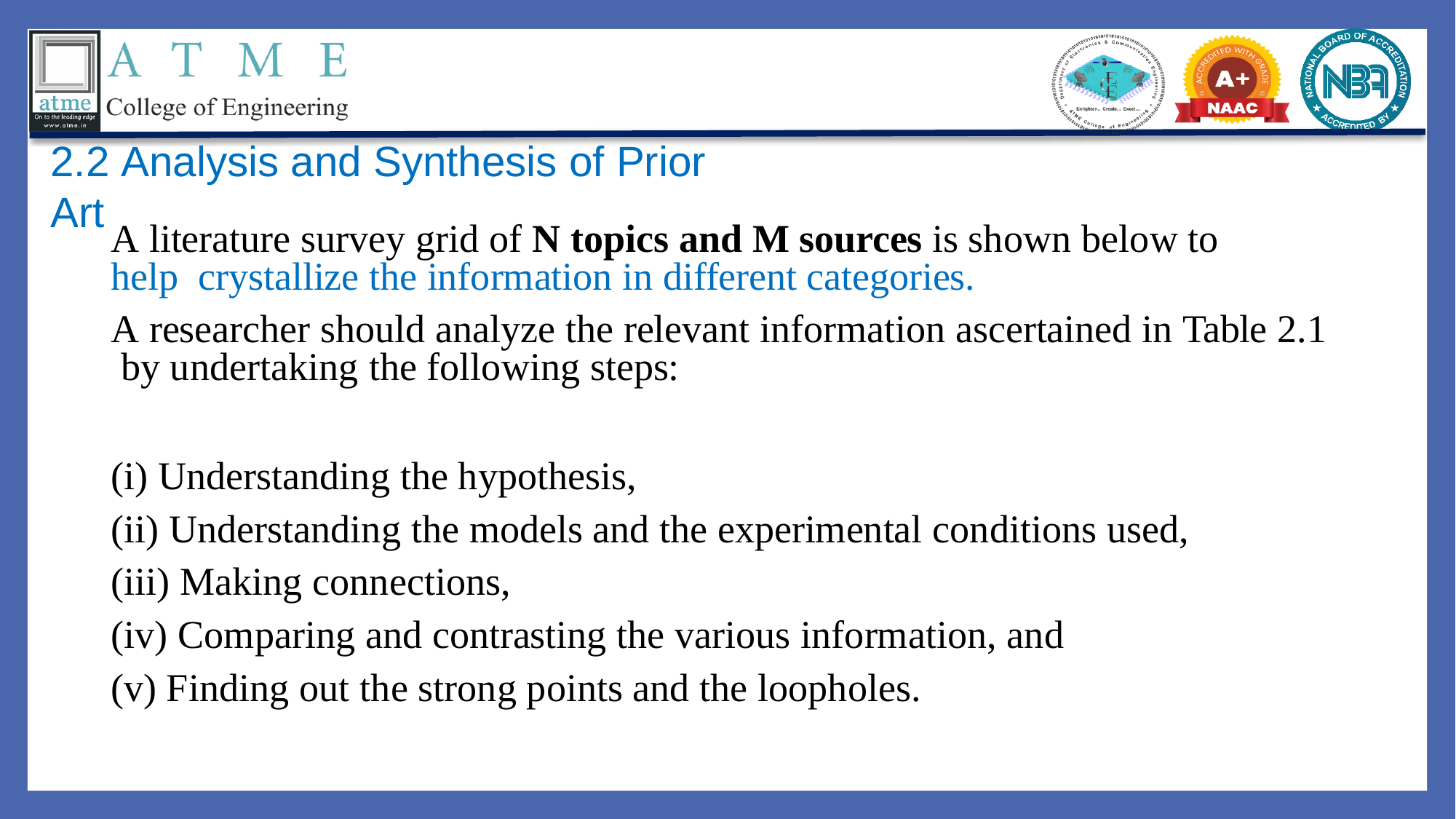

2.2 Analysis and Synthesis of Prior Art
A literature survey grid of N topics and M sources is shown below to help  crystallize the information in different categories.
A researcher should analyze the relevant information ascertained in Table 2.1  by undertaking the following steps:

Understanding the hypothesis,
Understanding the models and the experimental conditions used,
Making connections,
Comparing and contrasting the various information, and
Finding out the strong points and the loopholes.